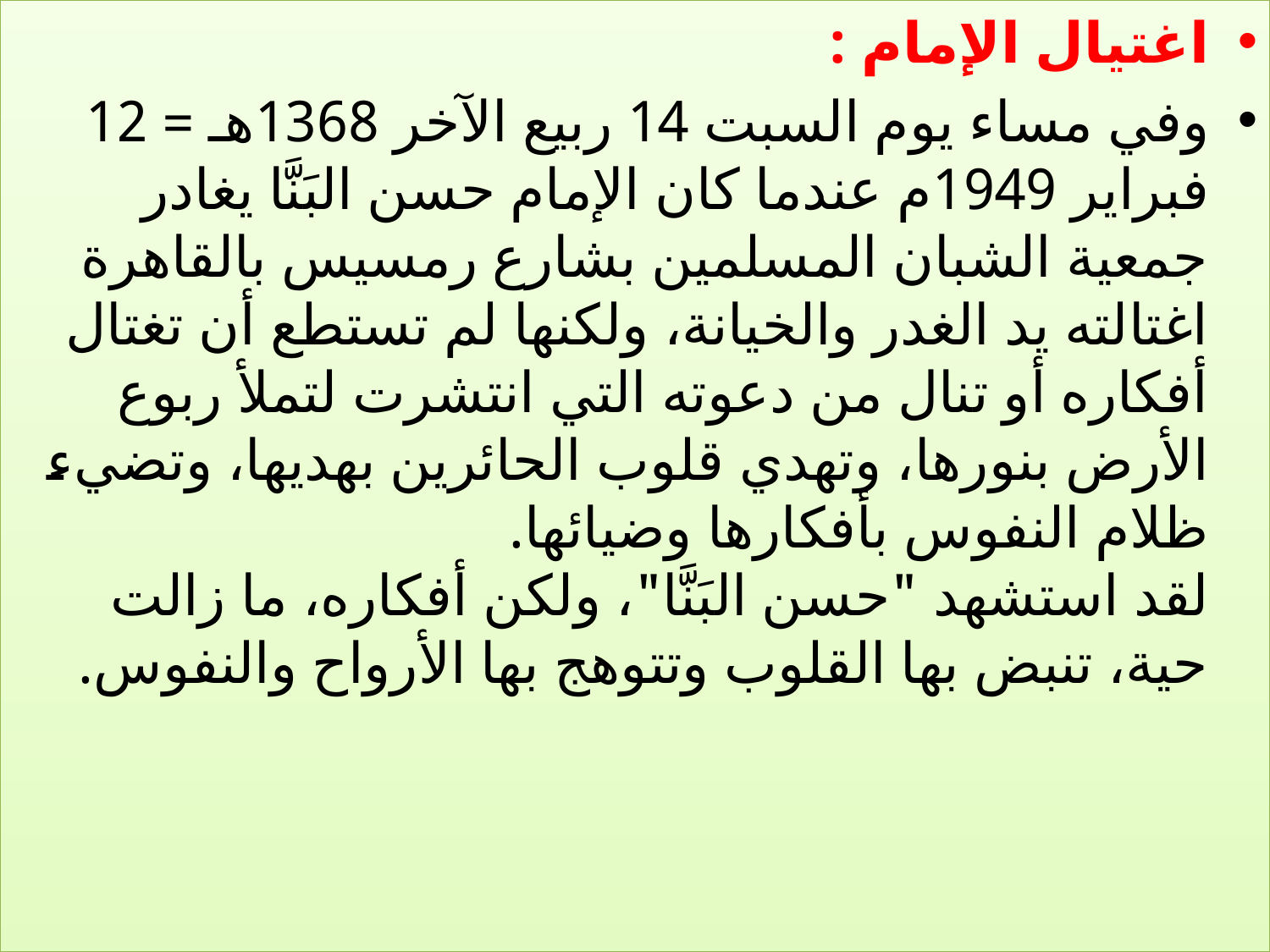

اغتيال الإمام :
وفي مساء يوم السبت 14 ربيع الآخر 1368هـ = 12 فبراير 1949م عندما كان الإمام حسن البَنَّا يغادر جمعية الشبان المسلمين بشارع رمسيس بالقاهرة اغتالته يد الغدر والخيانة، ولكنها لم تستطع أن تغتال أفكاره أو تنال من دعوته التي انتشرت لتملأ ربوع الأرض بنورها، وتهدي قلوب الحائرين بهديها، وتضيء ظلام النفوس بأفكارها وضيائها.
لقد استشهد "حسن البَنَّا"، ولكن أفكاره، ما زالت حية، تنبض بها القلوب وتتوهج بها الأرواح والنفوس.